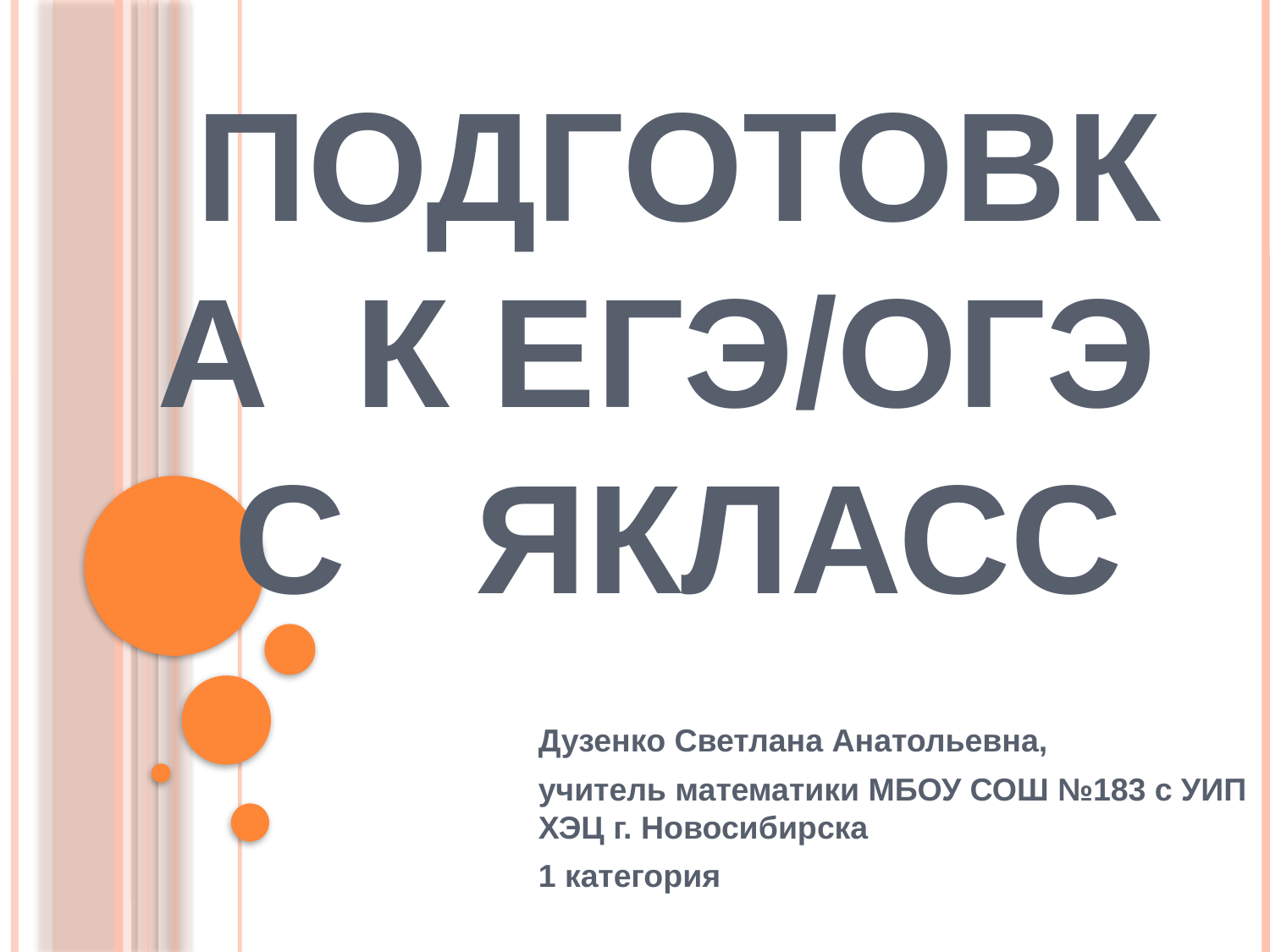

# Подготовка  к ЕГЭ/ОГЭ  с   ЯКласс
Дузенко Светлана Анатольевна,
учитель математики МБОУ СОШ №183 с УИП ХЭЦ г. Новосибирска
1 категория